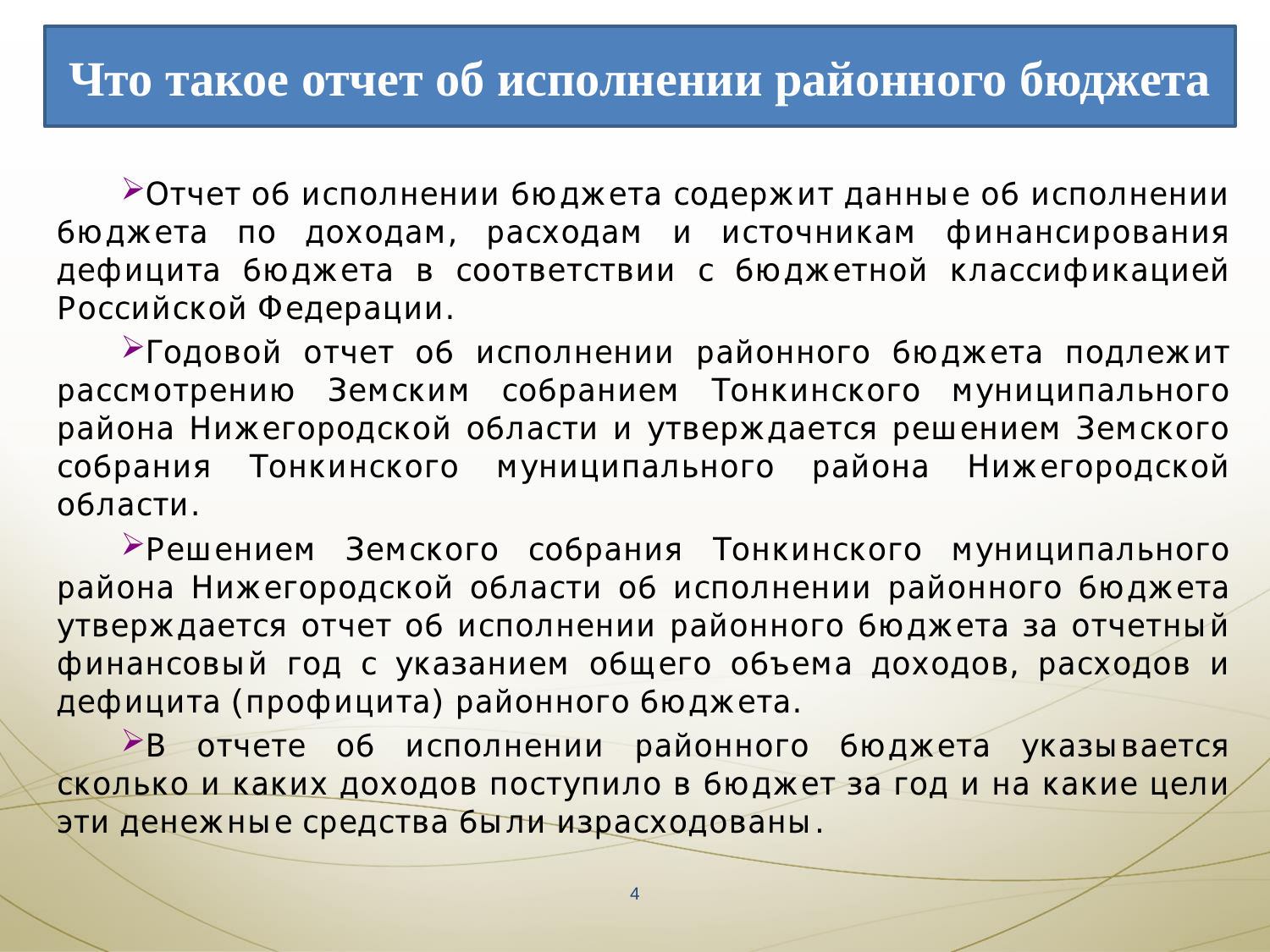

Что такое отчет об исполнении районного бюджета
Отчет об исполнении бюджета содержит данные об исполнении бюджета по доходам, расходам и источникам финансирования дефицита бюджета в соответствии с бюджетной классификацией Российской Федерации.
Годовой отчет об исполнении районного бюджета подлежит рассмотрению Земским собранием Тонкинского муниципального района Нижегородской области и утверждается решением Земского собрания Тонкинского муниципального района Нижегородской области.
Решением Земского собрания Тонкинского муниципального района Нижегородской области об исполнении районного бюджета утверждается отчет об исполнении районного бюджета за отчетный финансовый год с указанием общего объема доходов, расходов и дефицита (профицита) районного бюджета.
В отчете об исполнении районного бюджета указывается сколько и каких доходов поступило в бюджет за год и на какие цели эти денежные средства были израсходованы.

4